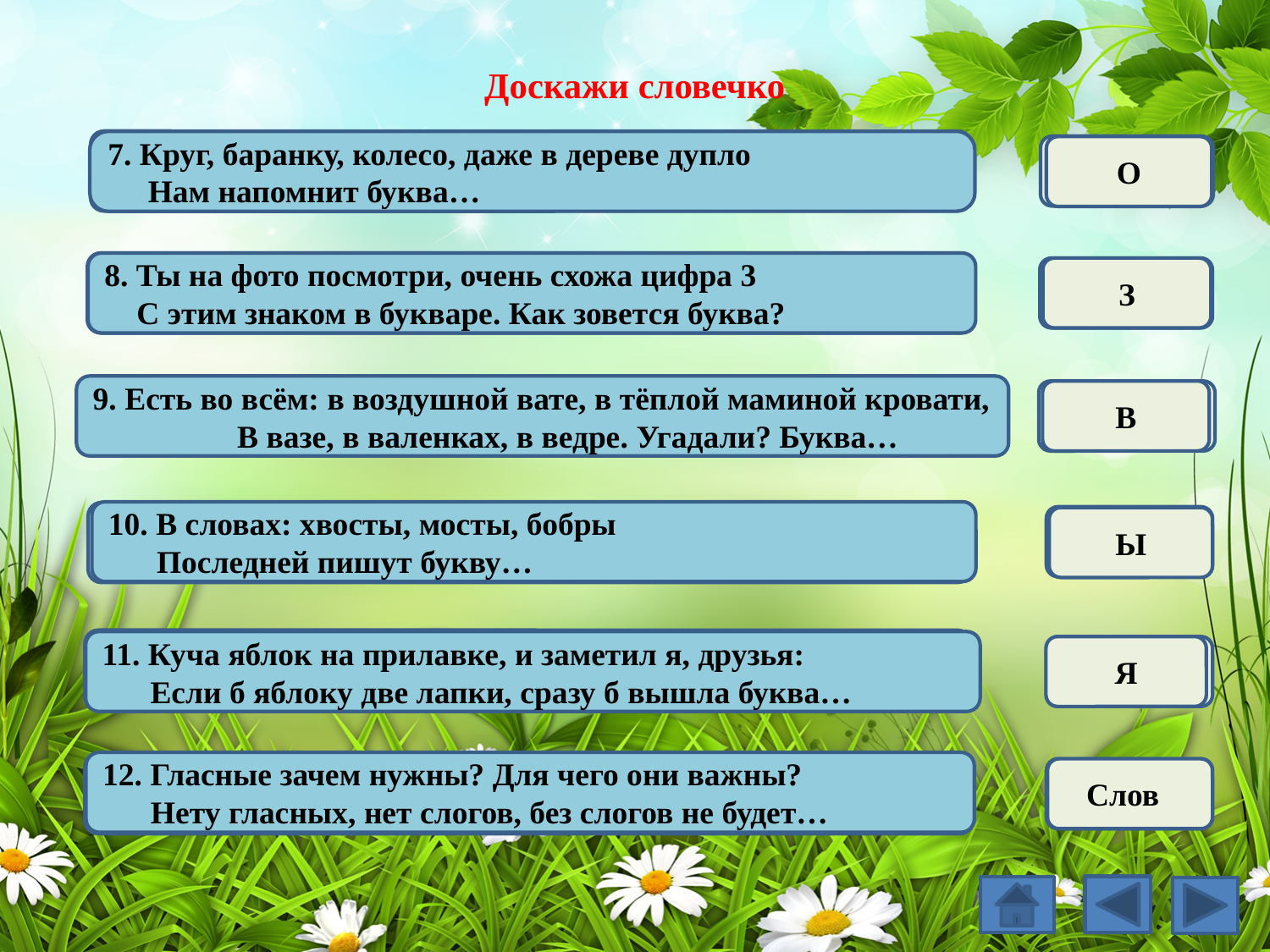

# Доскажи словечко
1. Буква первая пришла, в алфавите это…
7. Круг, баранку, колесо, даже в дереве дупло
     Нам напомнит буква…
АА
О
2. Ошибкою быть не согласный коварный безударный…
8. Ты на фото посмотри, очень схожа цифра 3
    С этим знаком в букваре. Как зовется буква?
Гласный
З
9. Есть во всём: в воздушной вате, в тёплой маминой кровати,               …В вазе, в валенках, в ведре. Угадали? Буква…
3. И чтоб не вызвал он сомненья, поставь его под…
Ударенье
В
10. В словах: хвосты, мосты, бобры
      Последней пишут букву…
4. Есть согласные без звука, один шум лишь дружит с ним,
    И звучат они все глухо, называются...
Глухими
Ы
5. Есть согласные другие: говорятся в голос, громкие.
    Посмотрите-ка какие! Голосящие и…
11. Куча яблок на прилавке, и заметил я, друзья:
      Если б яблоку две лапки, сразу б вышла буква…
Я
Звонкие
12. Гласные зачем нужны? Для чего они важны?
      Нету гласных, нет слогов, без слогов не будет…
6. Не звучат в словах никак мягкий знак и…
Ъ
Слов